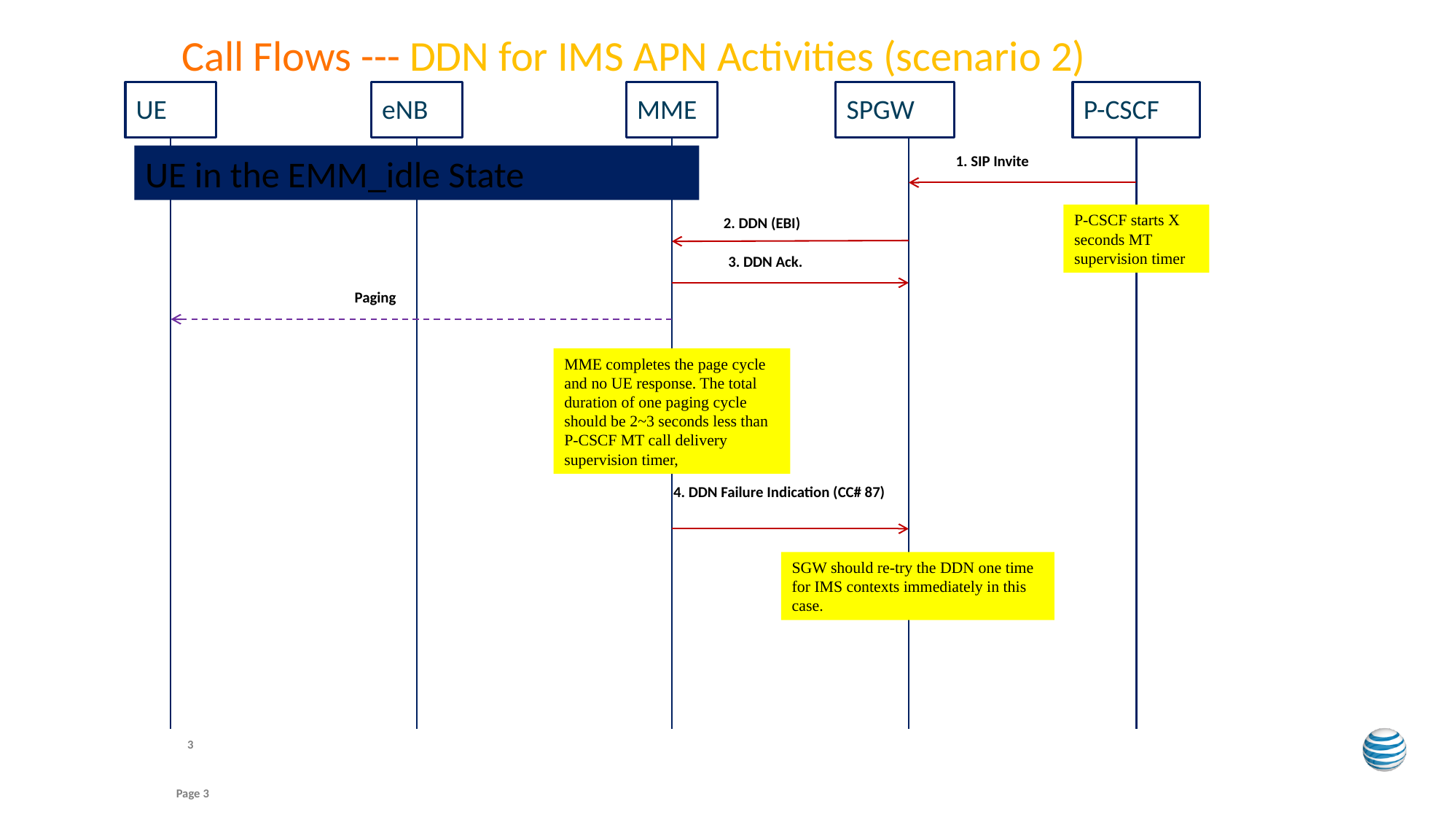

Call Flows --- DDN for IMS APN Activities (scenario 2)

UE

eNB

MME

SPGW

P-CSCF

UE in the EMM_idle State
1. SIP Invite
P-CSCF starts X seconds MT supervision timer
2. DDN (EBI)
3. DDN Ack.
Paging
MME completes the page cycle and no UE response. The total duration of one paging cycle should be 2~3 seconds less than P-CSCF MT call delivery supervision timer,
4. DDN Failure Indication (CC# 87)
SGW should re-try the DDN one time for IMS contexts immediately in this case.
3

Page 3